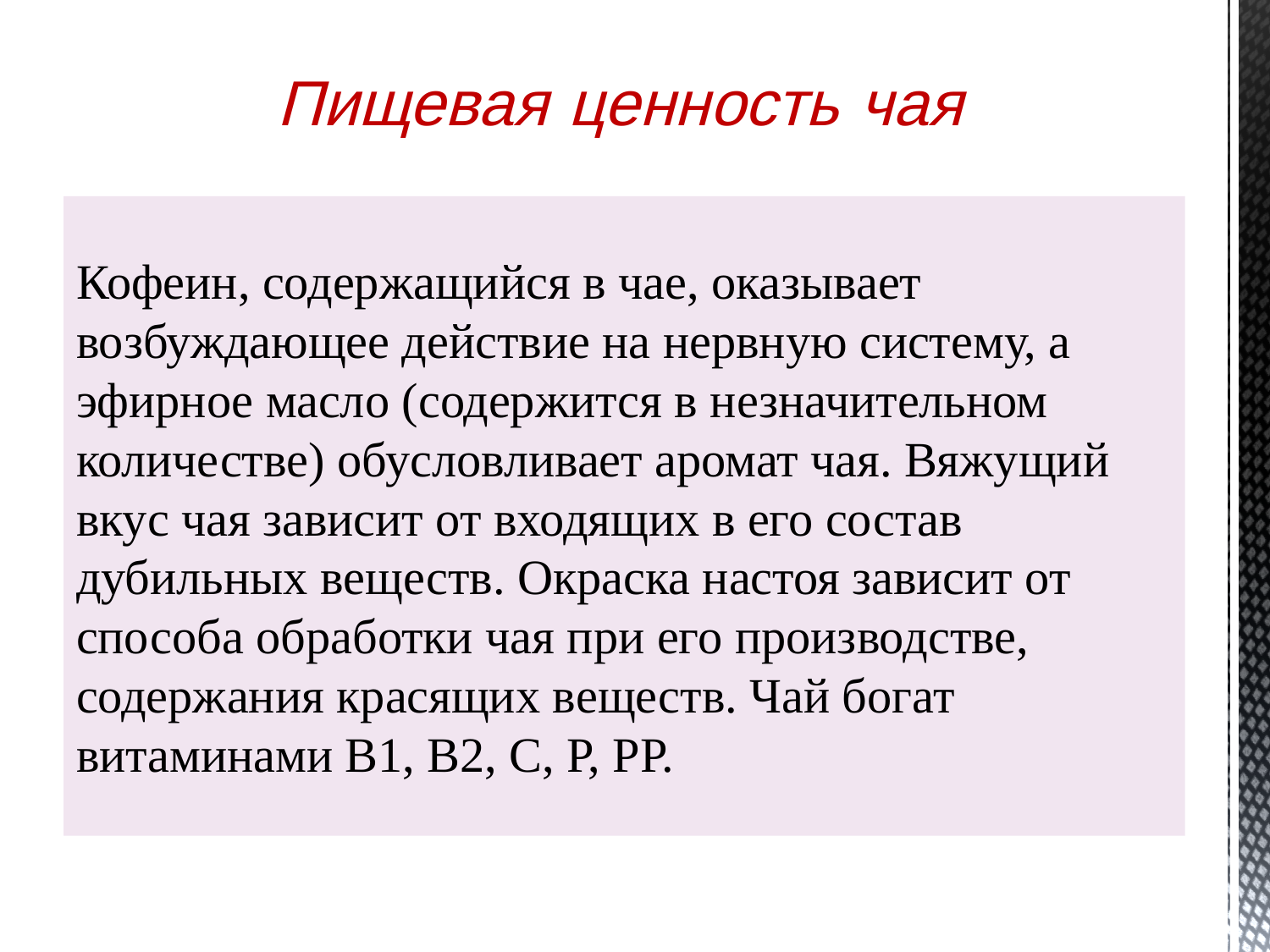

Пищевая ценность чая
Кофеин, содержащийся в чае, оказывает возбуждающее действие на нервную систему, а эфирное масло (содержится в незначительном количестве) обусловливает аромат чая. Вяжущий вкус чая зависит от входящих в его состав дубильных веществ. Окраска настоя зависит от способа обработки чая при его производстве, содержания красящих веществ. Чай богат витаминами В1, B2, С, Р, РР.